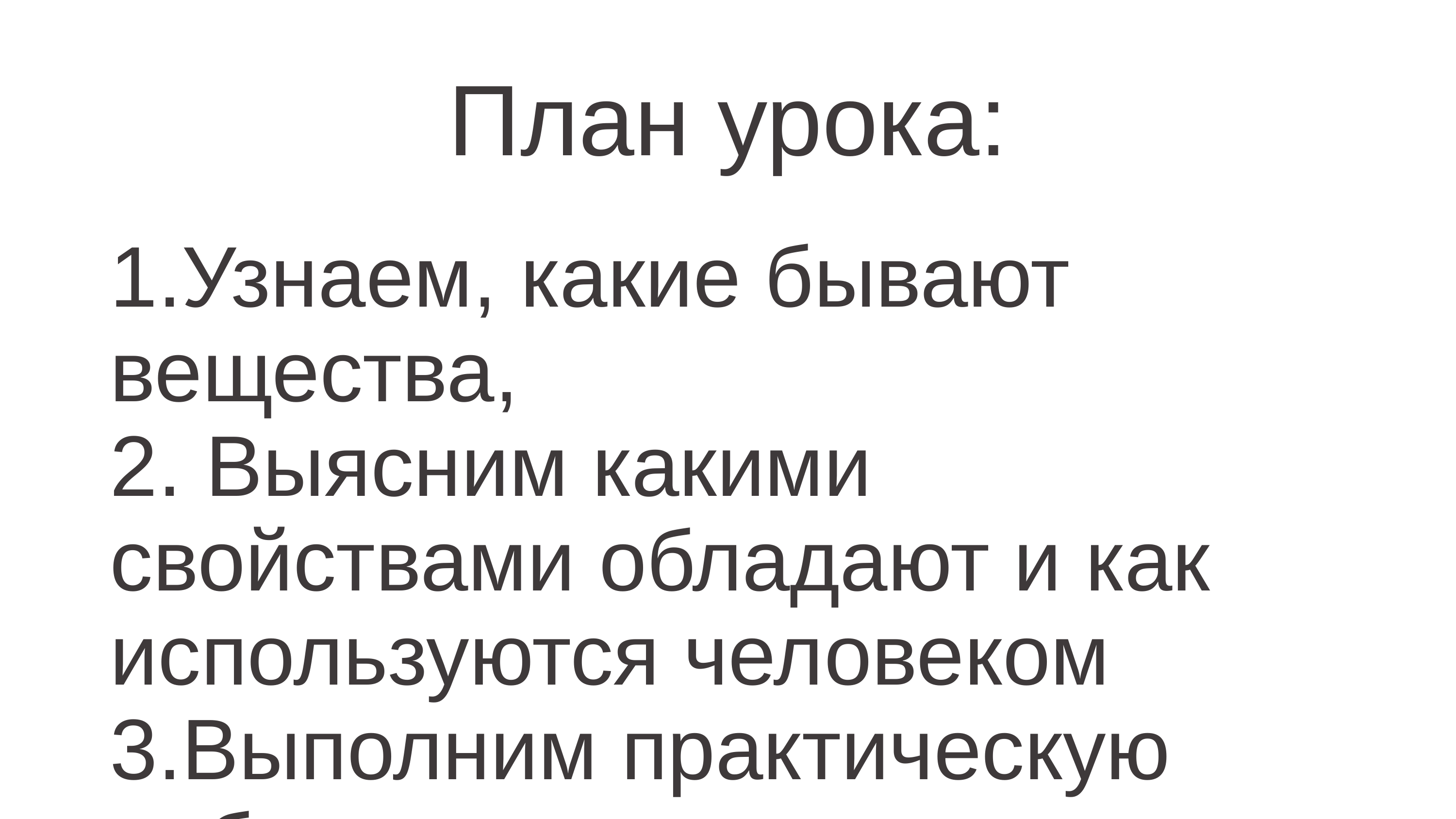

План урока:
1.Узнаем, какие бывают вещества,
2. Выясним какими свойствами обладают и как используются человеком
3.Выполним практическую работу